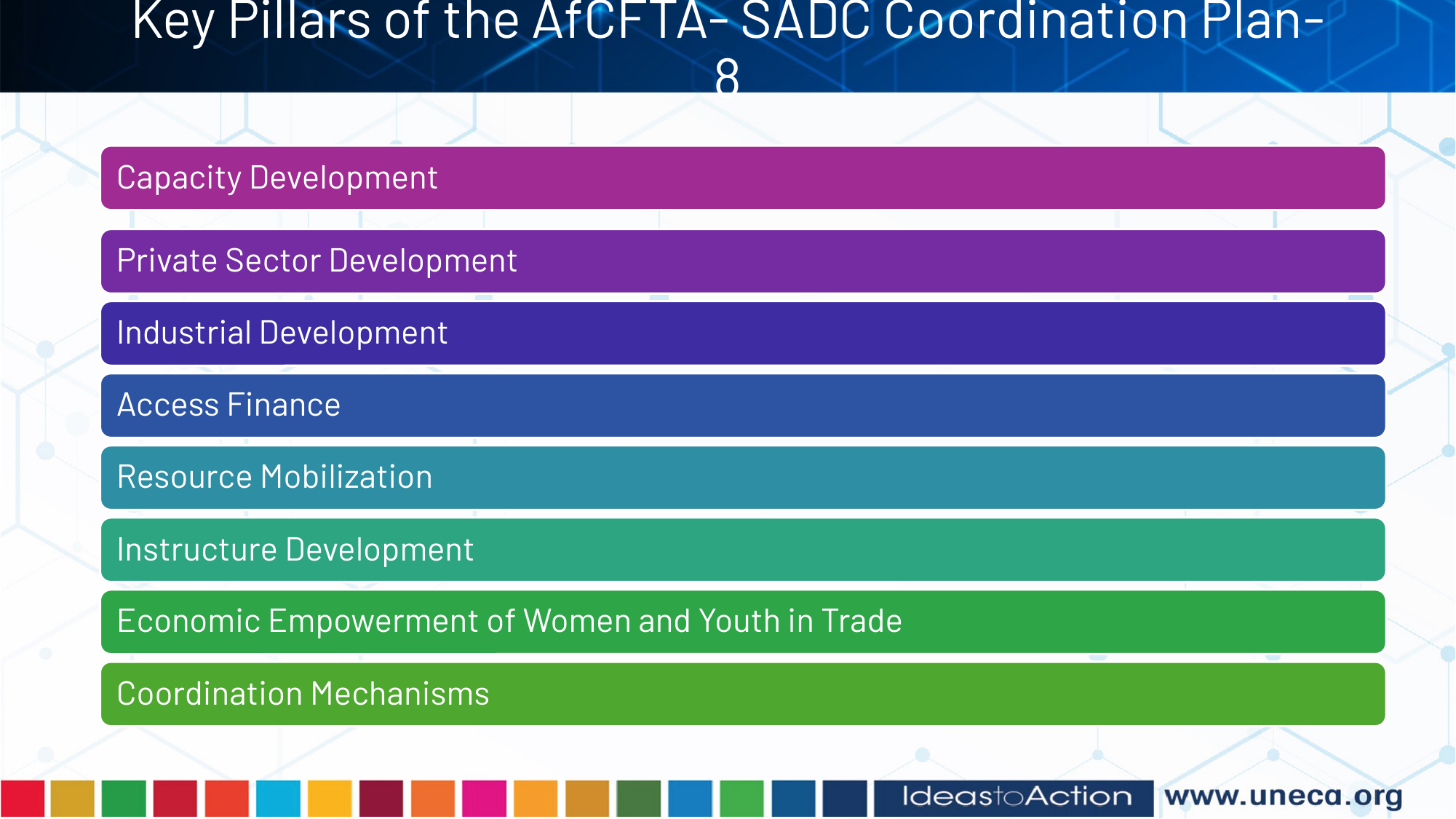

# Key Pillars of the AfCFTA- SADC Coordination Plan- 8
Capacity Development
Private Sector Development
Industrial Development
Access Finance
Resource Mobilization
Instructure Development
Economic Empowerment of Women and Youth in Trade
Coordination Mechanisms